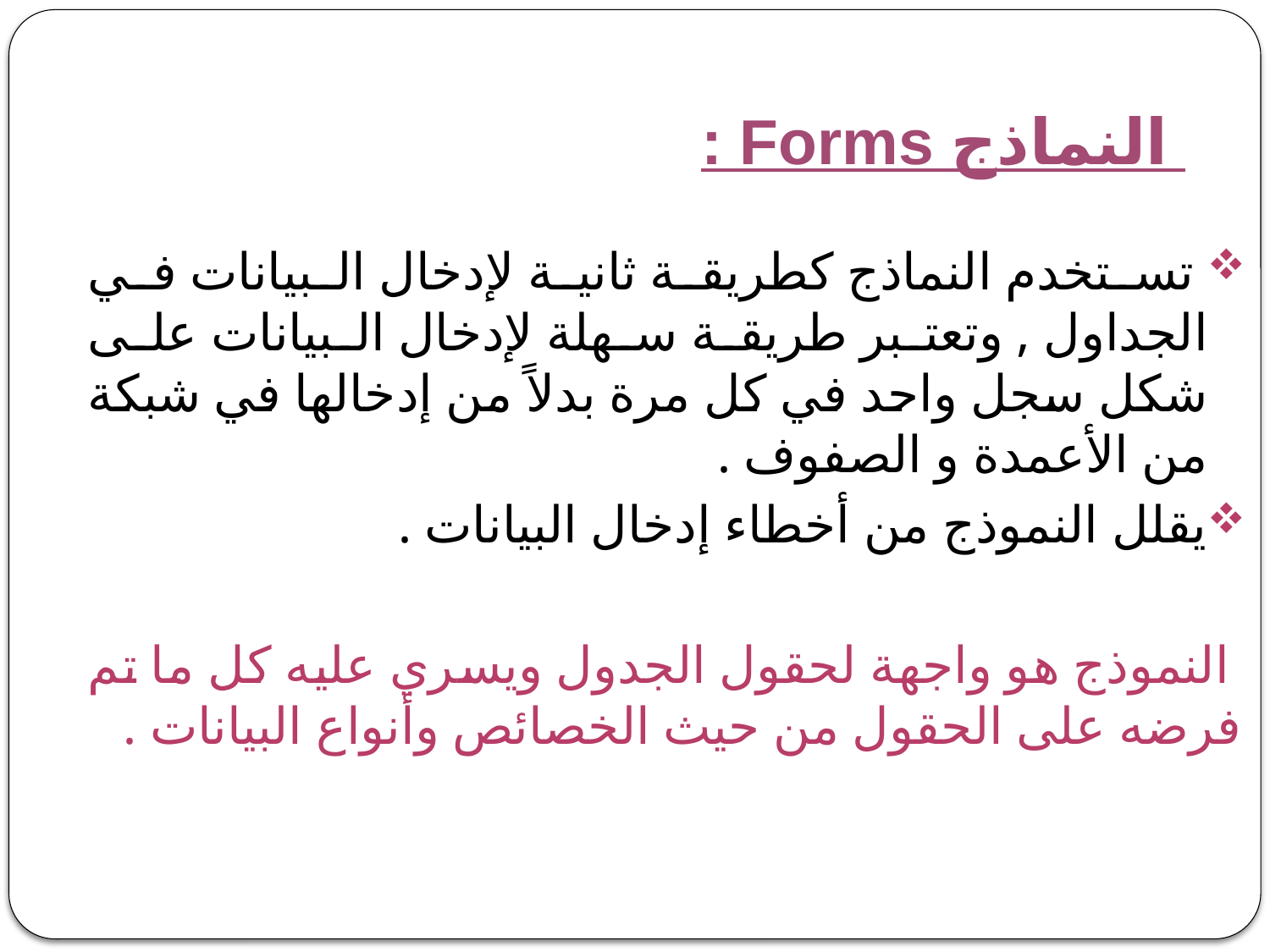

النماذج Forms :

 تستخدم النماذج كطريقة ثانية لإدخال البيانات في الجداول , وتعتبر طريقة سهلة لإدخال البيانات على شكل سجل واحد في كل مرة بدلاً من إدخالها في شبكة من الأعمدة و الصفوف .
يقلل النموذج من أخطاء إدخال البيانات .

 النموذج هو واجهة لحقول الجدول ويسري عليه كل ما تم فرضه على الحقول من حيث الخصائص وأنواع البيانات .